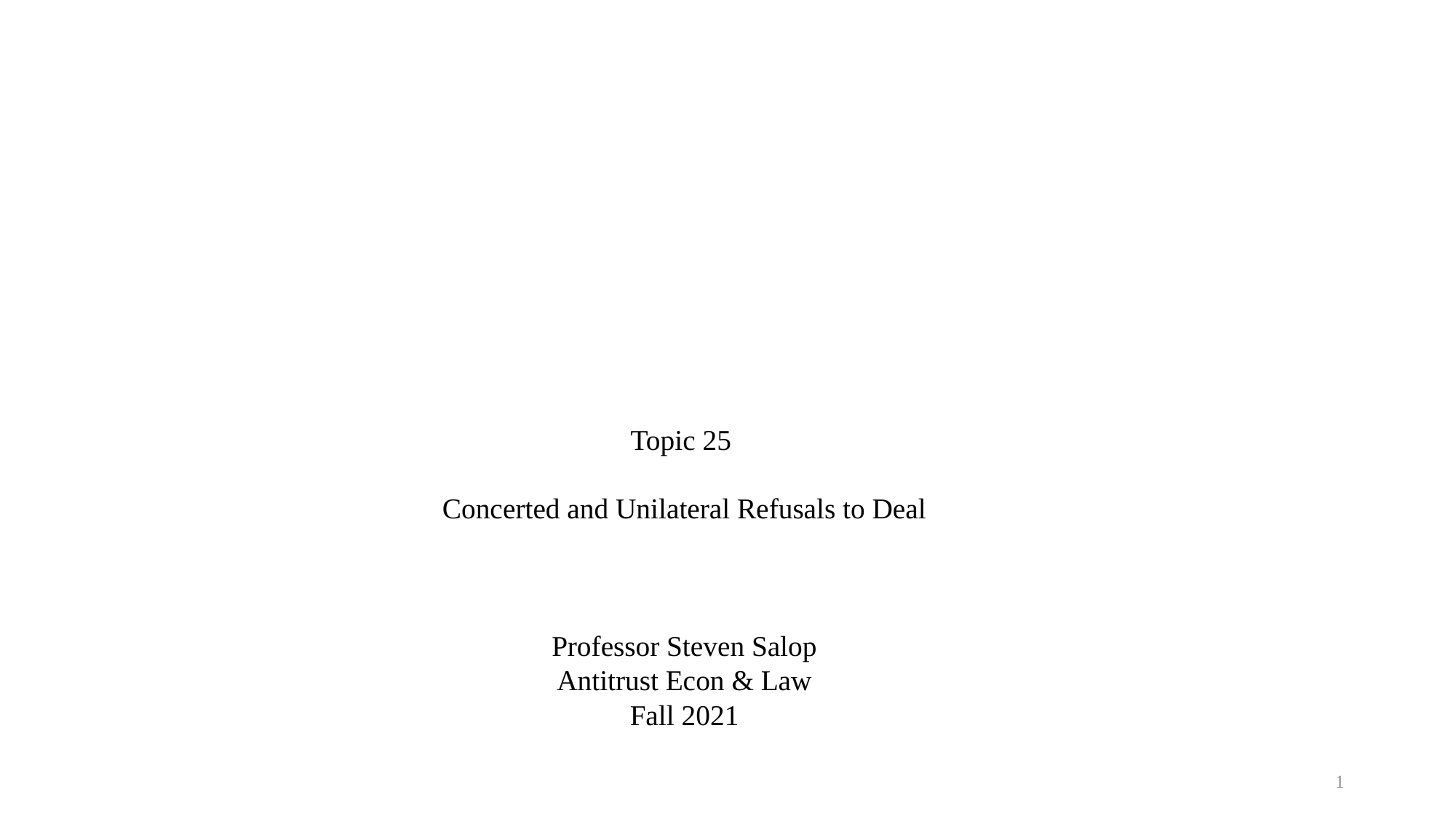

# Topic 25 Concerted and Unilateral Refusals to Deal Professor Steven Salop Antitrust Econ & Law Fall 2021
1